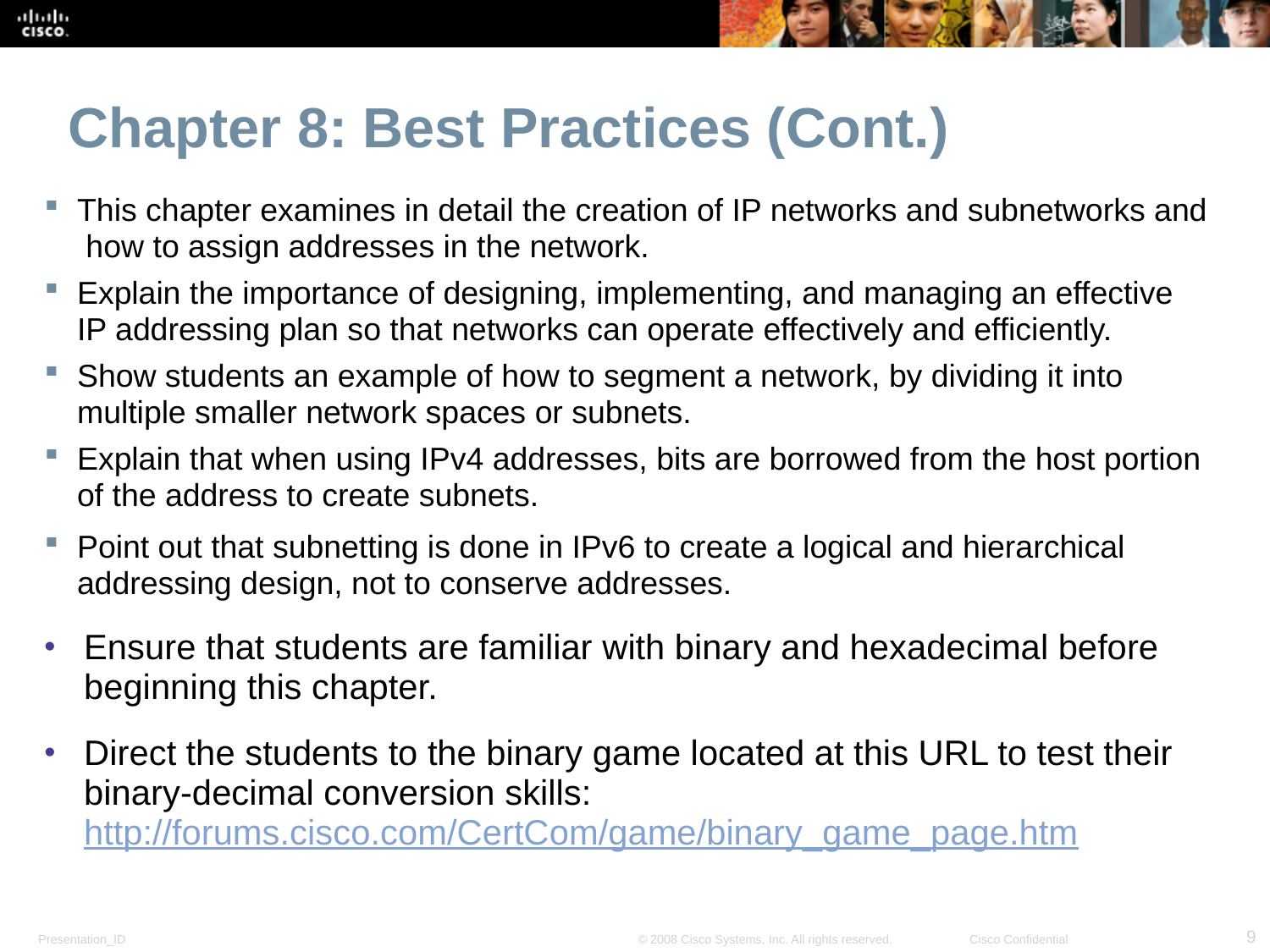

Chapter 8: Best Practices (Cont.)
This chapter examines in detail the creation of IP networks and subnetworks and  how to assign addresses in the network.
Explain the importance of designing, implementing, and managing an effective IP addressing plan so that networks can operate effectively and efficiently.
Show students an example of how to segment a network, by dividing it into multiple smaller network spaces or subnets.
Explain that when using IPv4 addresses, bits are borrowed from the host portion of the address to create subnets.
Point out that subnetting is done in IPv6 to create a logical and hierarchical addressing design, not to conserve addresses.
Ensure that students are familiar with binary and hexadecimal before beginning this chapter.
Direct the students to the binary game located at this URL to test their binary-decimal conversion skills: http://forums.cisco.com/CertCom/game/binary_game_page.htm